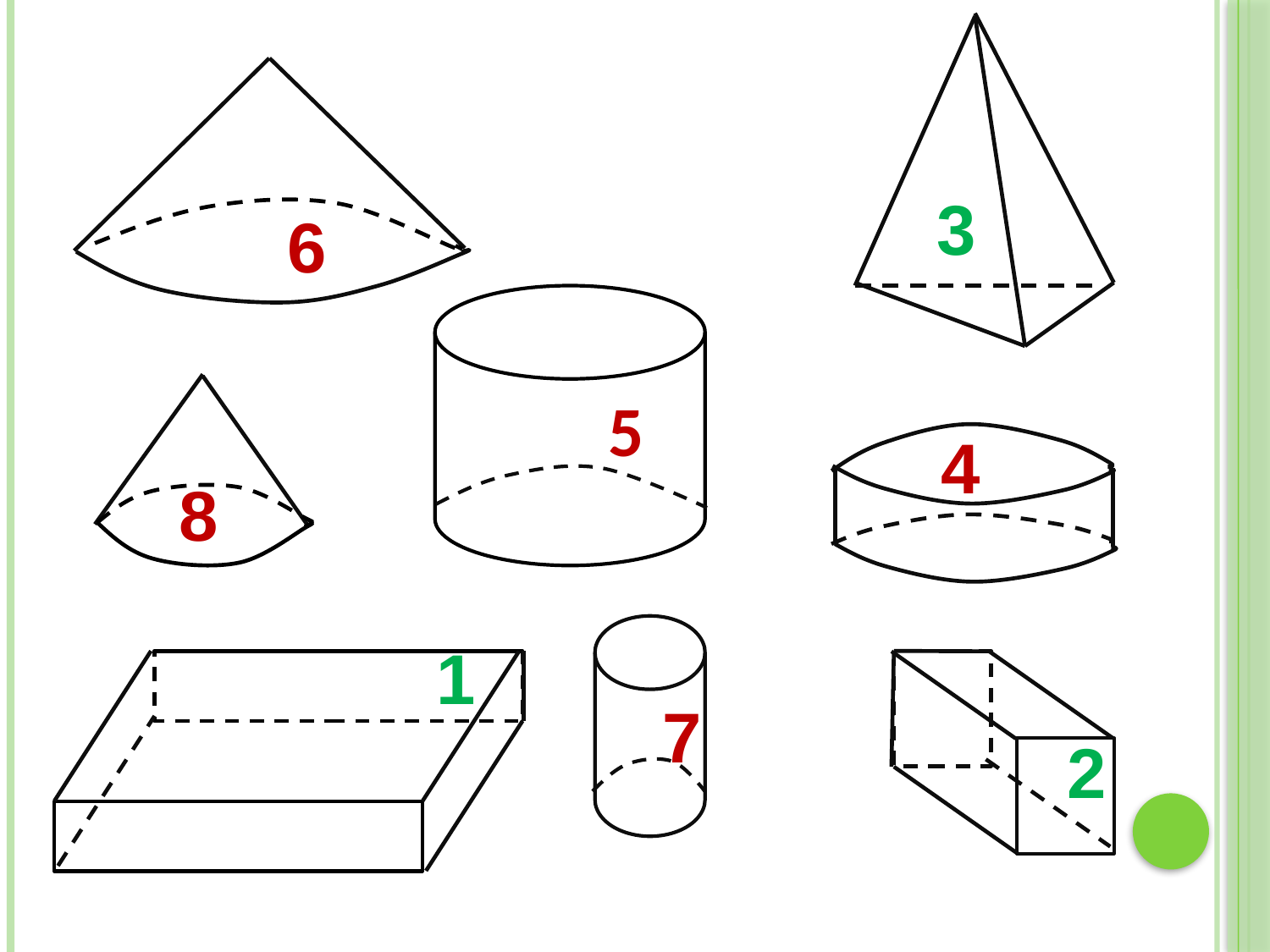

3
6

4
 5
4

 8

1

7
2